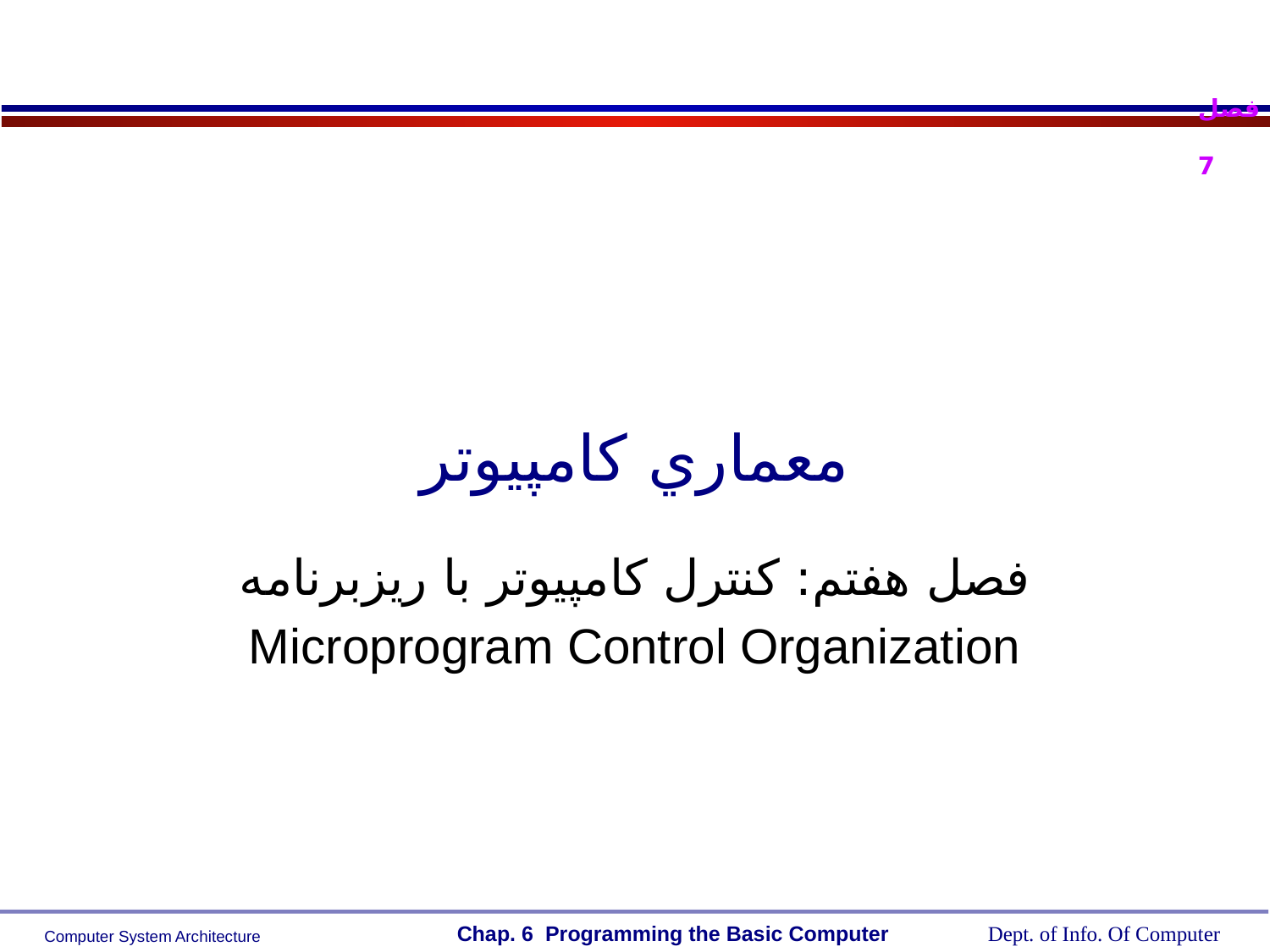

# معماري کامپيوتر
فصل هفتم: کنترل کامپيوتر با ريزبرنامه
Microprogram Control Organization